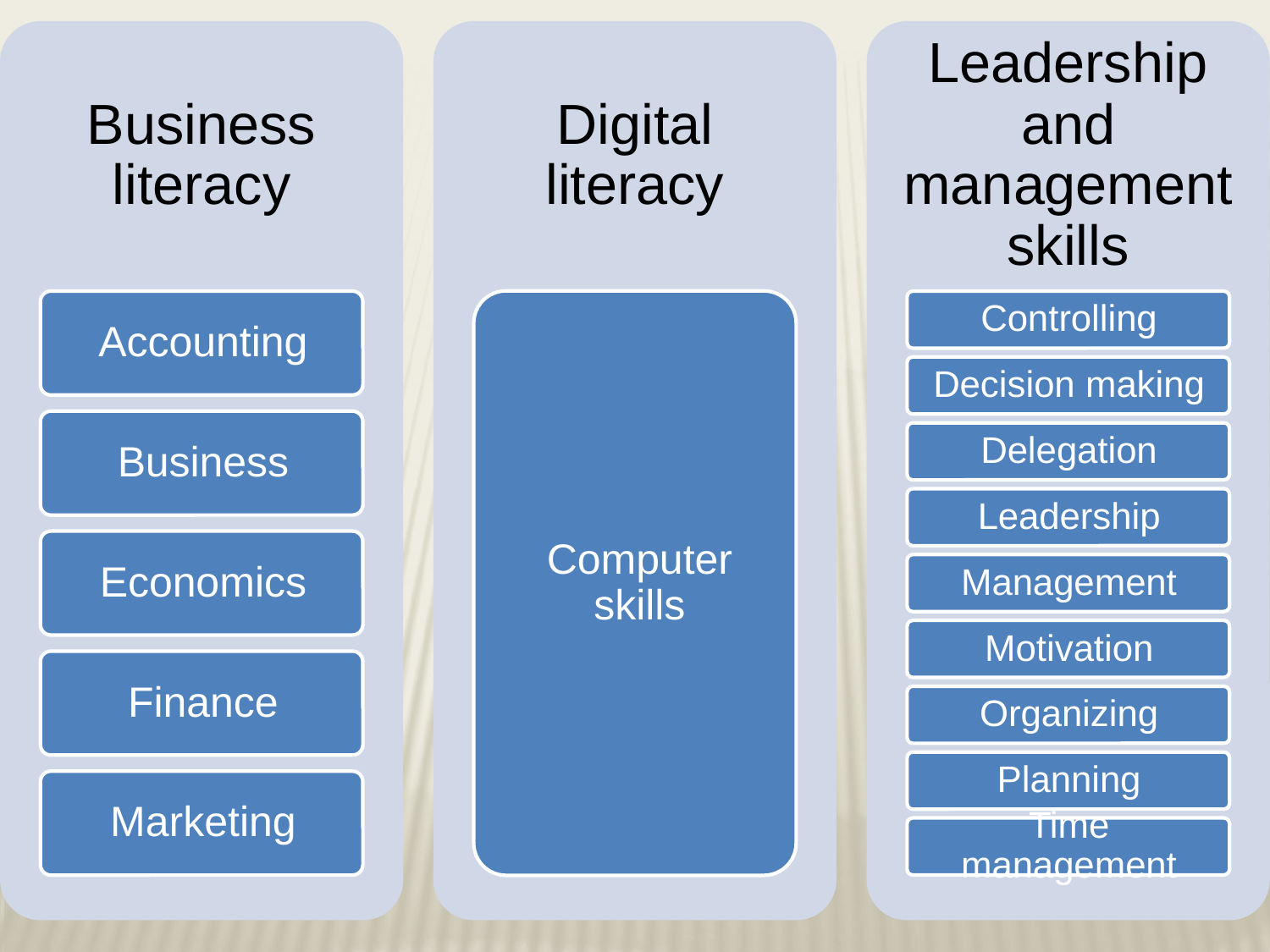

Business literacy
Accounting
Business
Economics
Finance
Marketing
Digital literacy
Computer skills
Leadership and management skills
Controlling
Decision making
Delegation
Leadership
Management
Motivation
Organizing
Planning
Time management